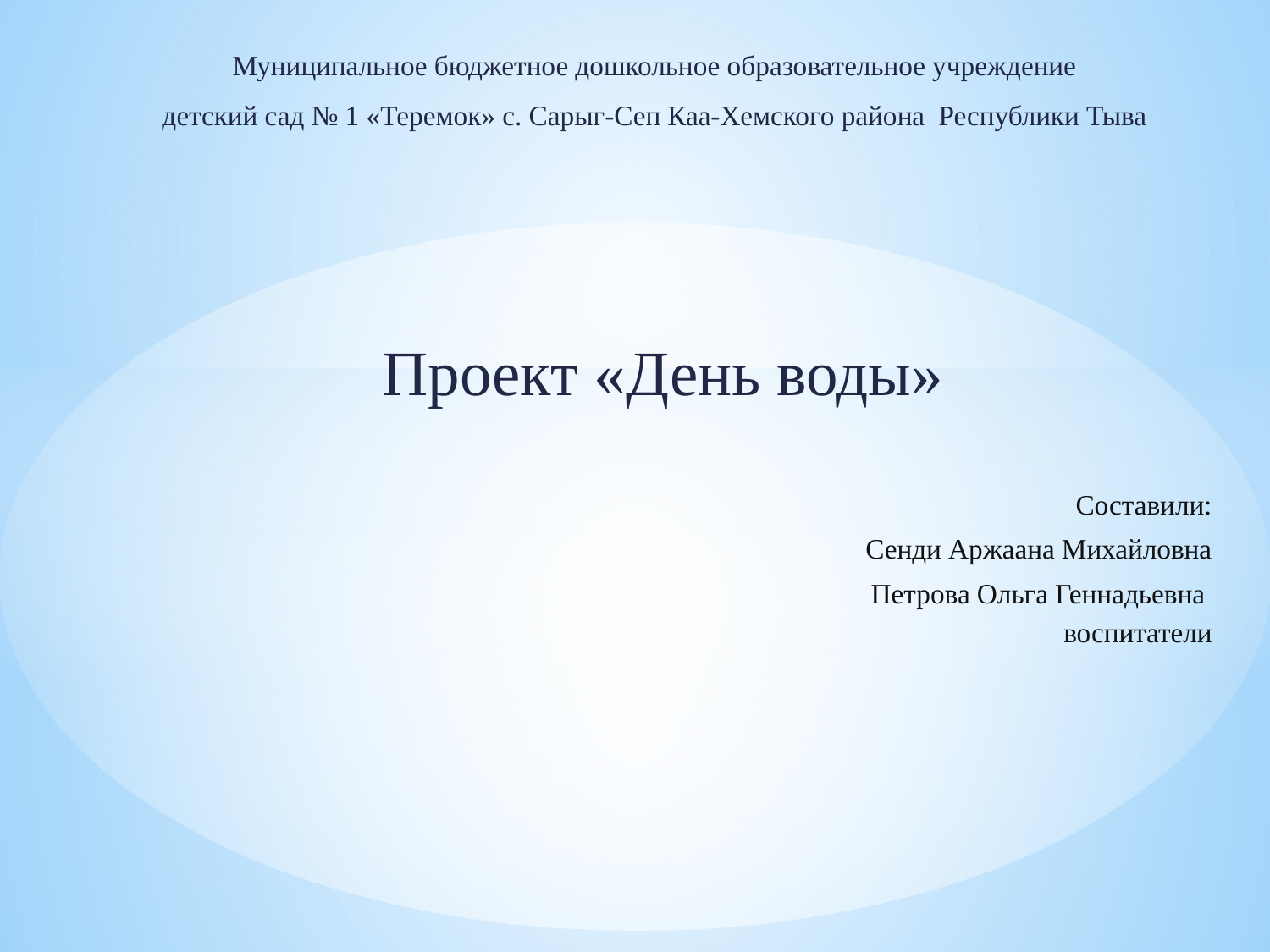

Муниципальное бюджетное дошкольное образовательное учреждение
детский сад № 1 «Теремок» с. Сарыг-Сеп Каа-Хемского района  Республики Тыва

 Проект «День воды»

 Составили:
 Сенди Аржаана Михайловна
Петрова Ольга Геннадьевна
воспитатели

#